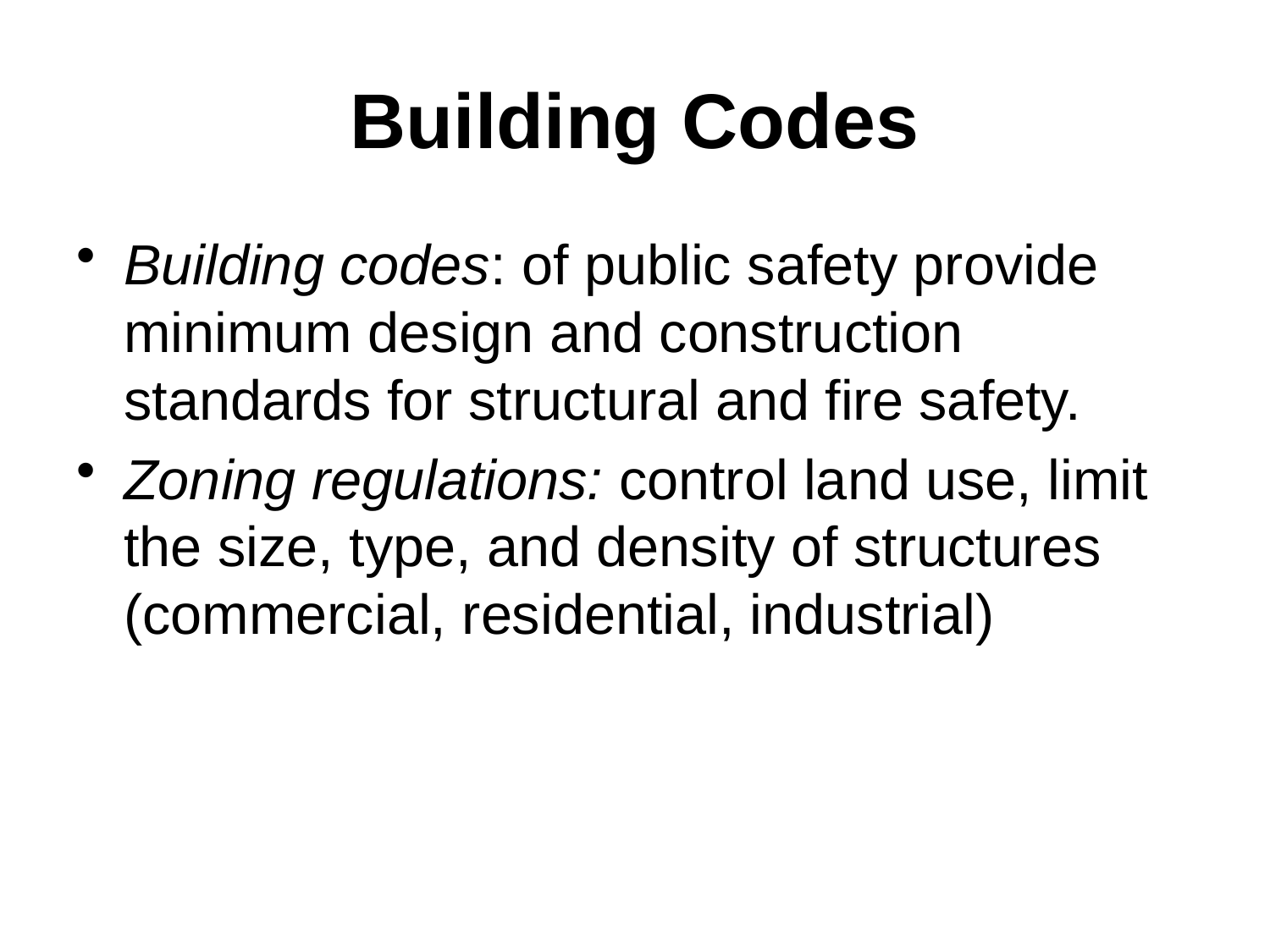

# Building Codes
Building codes: of public safety provide minimum design and construction standards for structural and fire safety.
Zoning regulations: control land use, limit the size, type, and density of structures (commercial, residential, industrial)